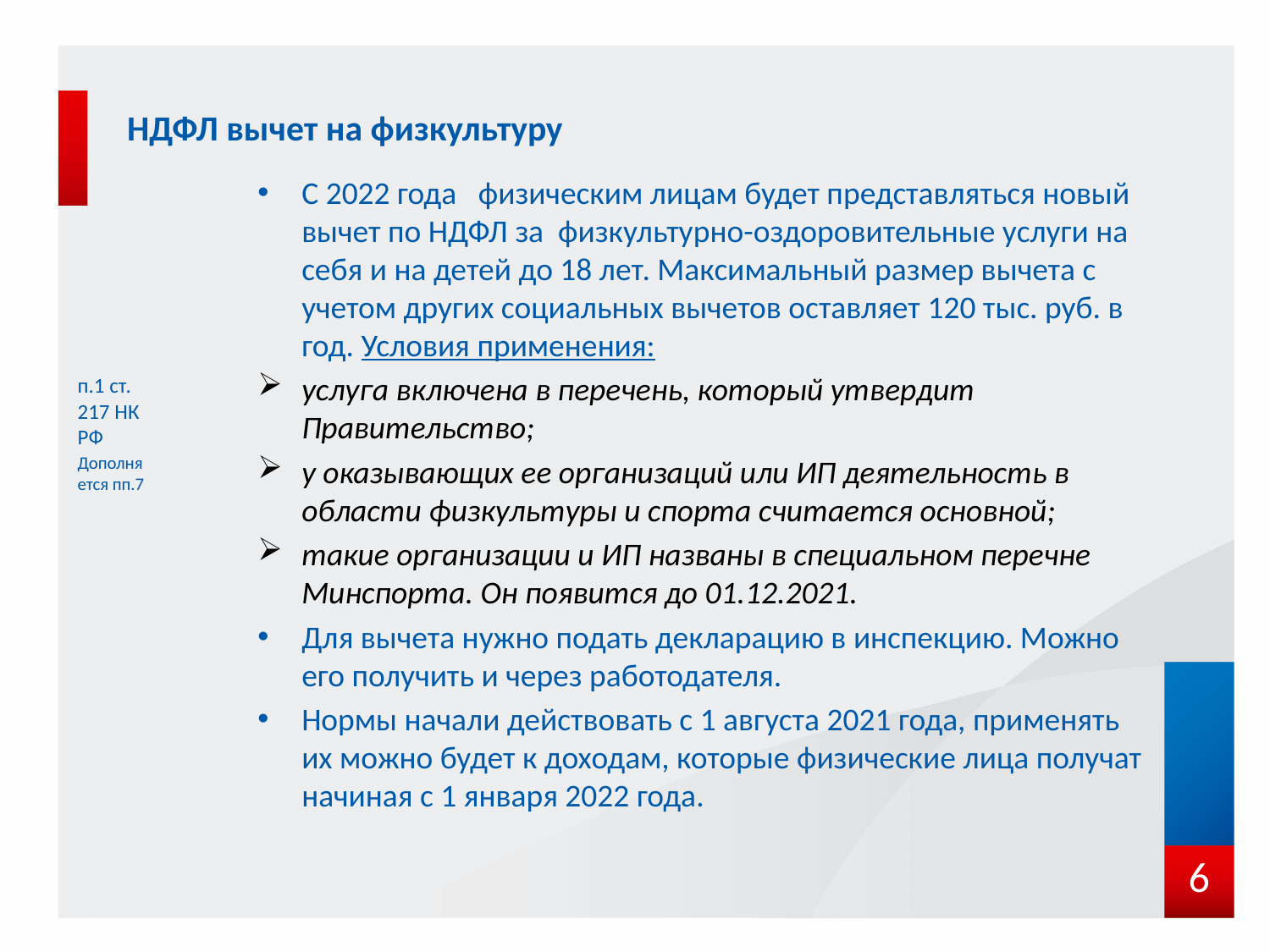

# НДФЛ вычет на физкультуру
С 2022 года   физическим лицам будет представляться новый вычет по НДФЛ за  физкультурно-оздоровительные услуги на себя и на детей до 18 лет. Максимальный размер вычета с учетом других социальных вычетов оставляет 120 тыс. руб. в год. Условия применения:
услуга включена в перечень, который утвердит Правительство;
у оказывающих ее организаций или ИП деятельность в области физкультуры и спорта считается основной;
такие организации и ИП названы в специальном перечне Минспорта. Он появится до 01.12.2021.
Для вычета нужно подать декларацию в инспекцию. Можно его получить и через работодателя.
Нормы начали действовать с 1 августа 2021 года, применять их можно будет к доходам, которые физические лица получат начиная с 1 января 2022 года.

п.1 ст. 217 НК РФ
Дополняется пп.7

6